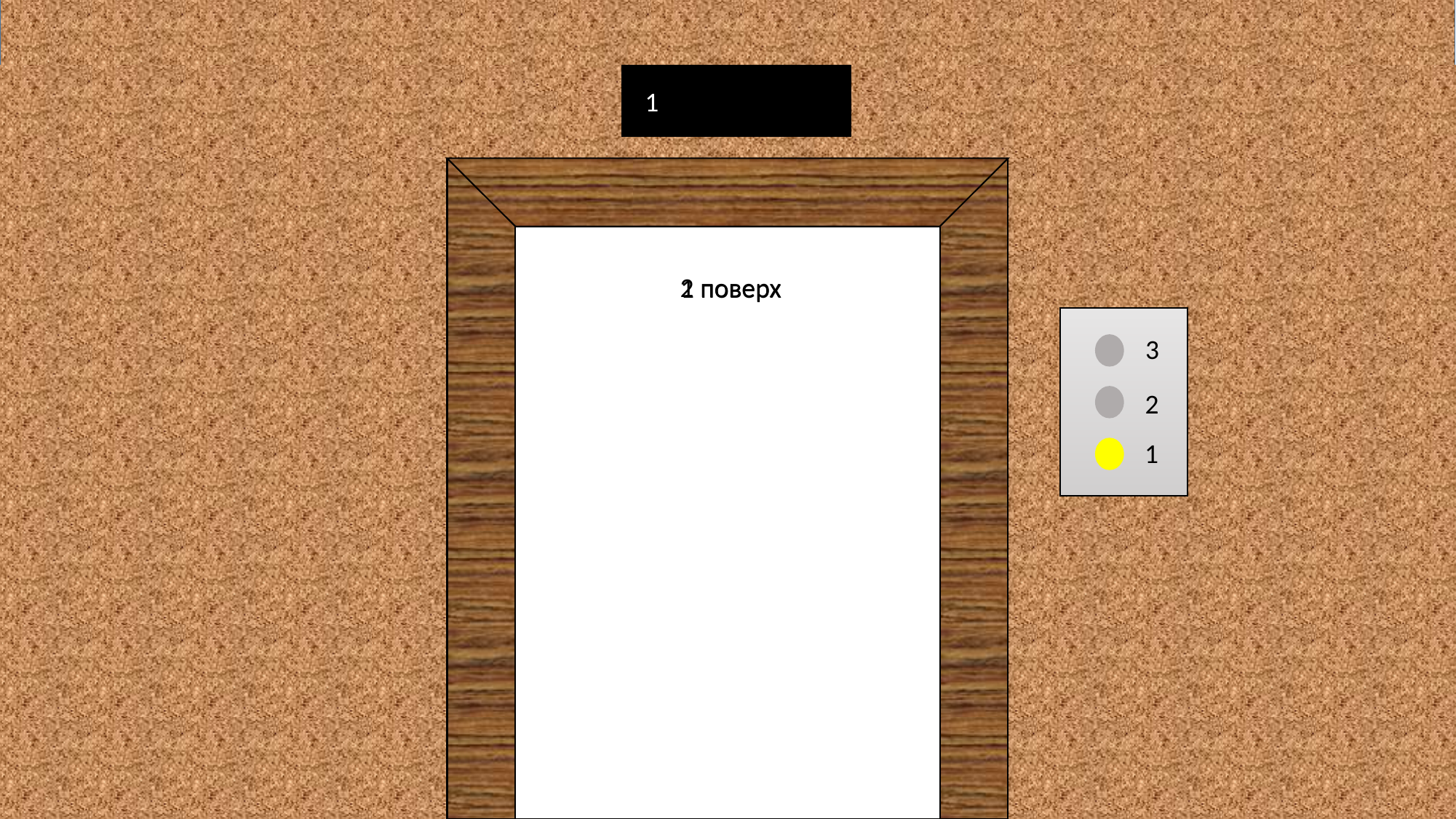

2
  1

2 поверх
1 поверх

3

2

1